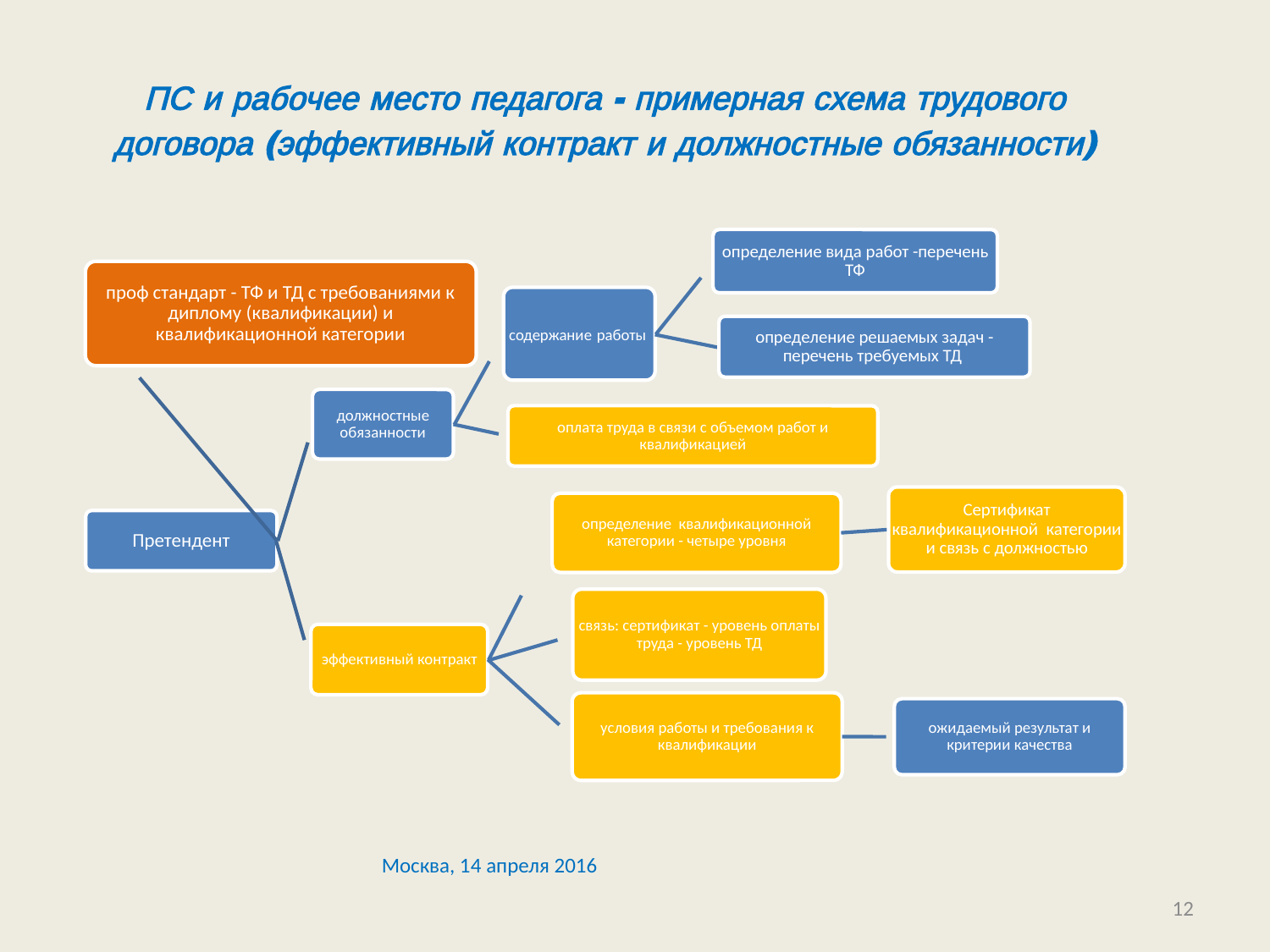

# ПС и рабочее место педагога - примерная схема трудового договора (эффективный контракт и должностные обязанности)
Претендент

должностные обязанности

содержание работы

определение вида работ -перечень ТФ

определение решаемых задач - перечень требуемых ТД

оплата труда в связи с объемом работ и квалификацией

эффективный контракт

определение  квалификационной категории - четыре уровня

Сертификат квалификационной  категории и связь с должностью

связь: сертификат - уровень оплаты труда - уровень ТД

условия работы и требования к квалификации

ожидаемый результат и критерии качества

проф стандарт - ТФ и ТД с требованиями к диплому (квалификации) и квалификационной категории
Москва, 14 апреля 2016
12